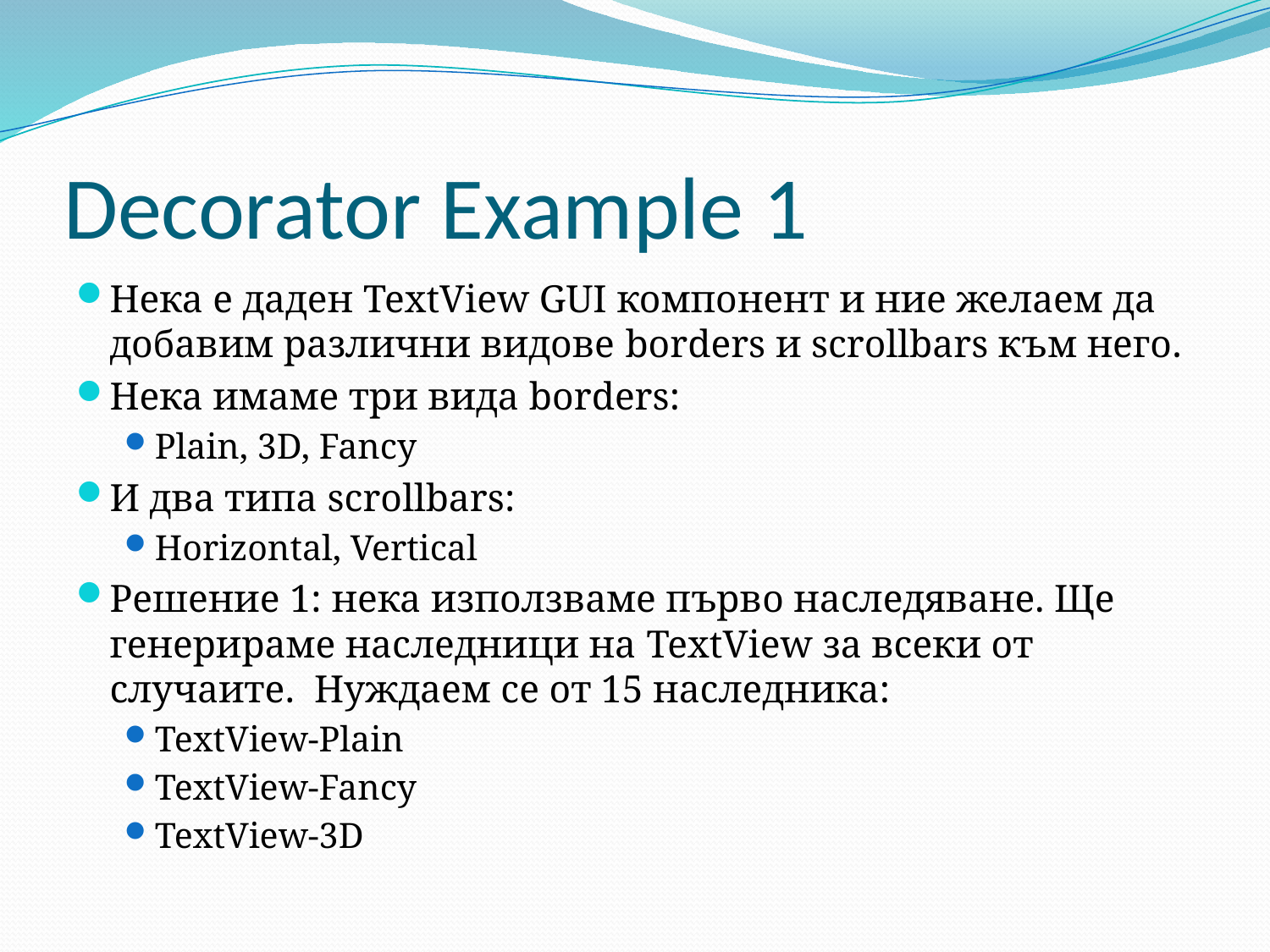

# Decorator Example 1
Нека е даден TextView GUI компонент и ние желаем да добавим различни видове borders и scrollbars към него.
Нека имаме три вида borders:
Plain, 3D, Fancy
И два типа scrollbars:
Horizontal, Vertical
Решение 1: нека използваме първо наследяване. Ще генерираме наследници на TextView за всеки от случаите.  Нуждаем се от 15 наследника:
TextView-Plain
TextView-Fancy
TextView-3D